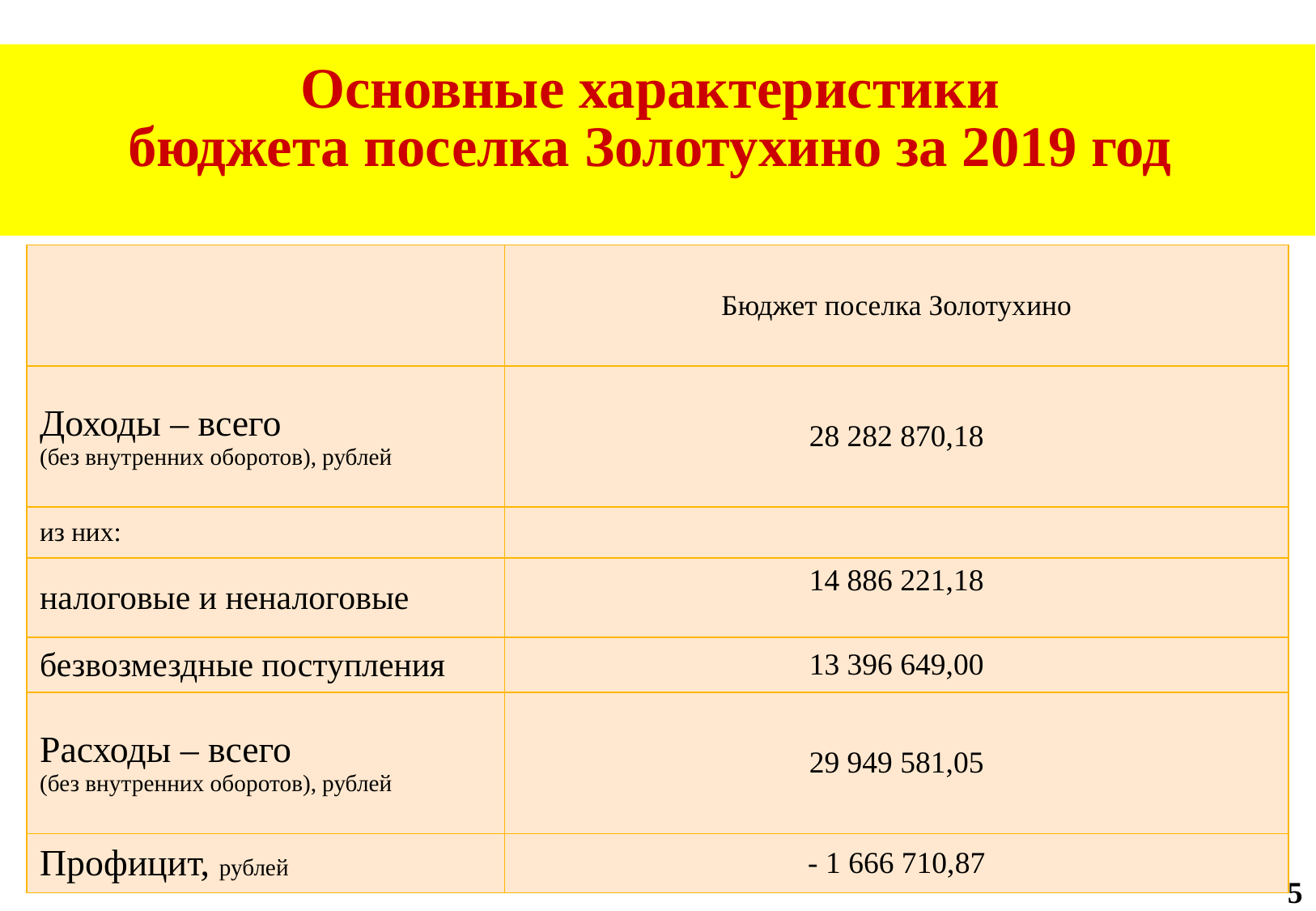

# Основные характеристики бюджета поселка Золотухино за 2019 год
|  | Бюджет поселка Золотухино |
| --- | --- |
| Доходы – всего (без внутренних оборотов), рублей | 28 282 870,18 |
| из них: |  |
| налоговые и неналоговые | 14 886 221,18 |
| безвозмездные поступления | 13 396 649,00 |
| Расходы – всего (без внутренних оборотов), рублей | 29 949 581,05 |
| Профицит, рублей | - 1 666 710,87 |

5